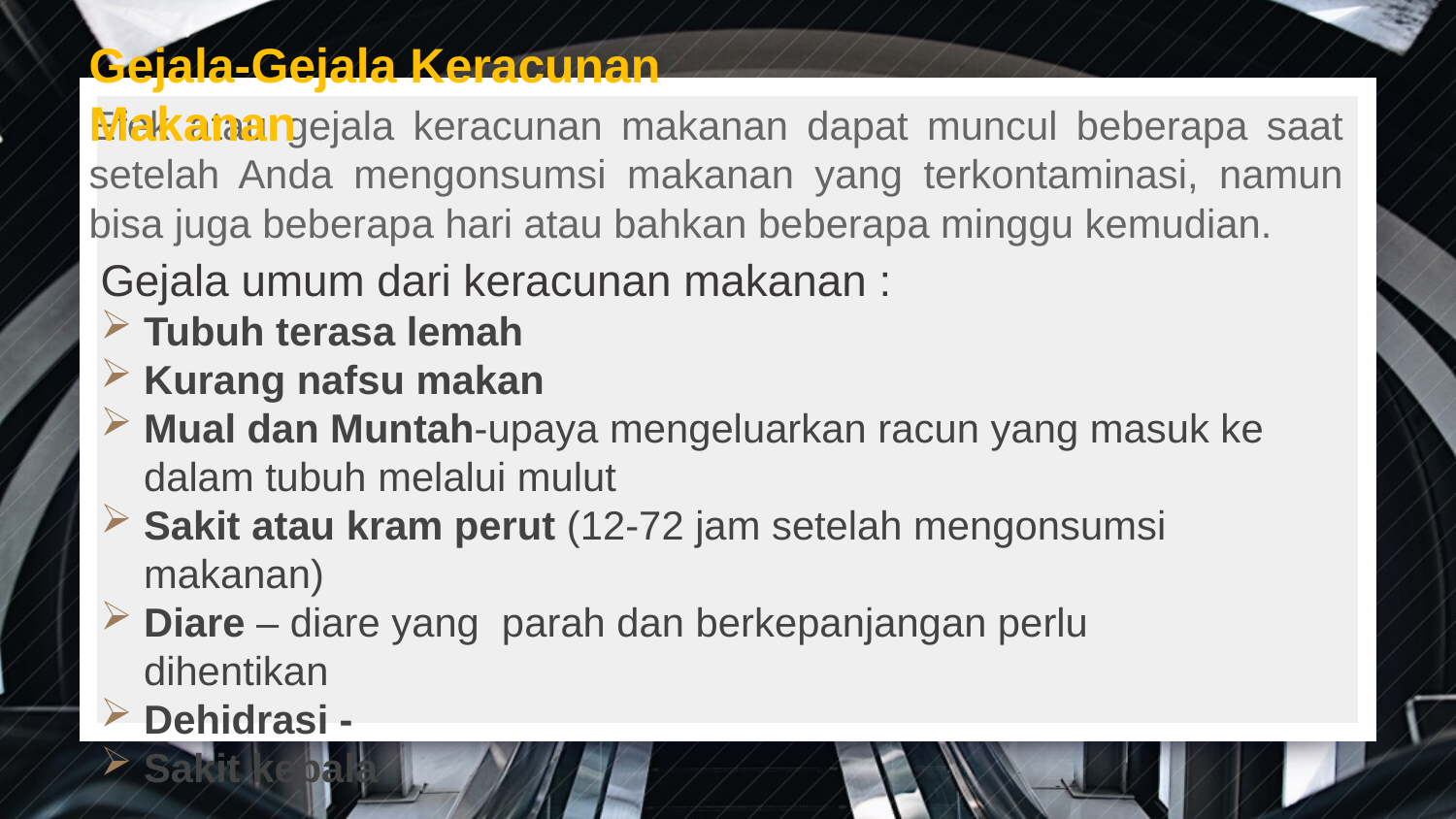

Gejala-Gejala Keracunan Makanan
Efek atau gejala keracunan makanan dapat muncul beberapa saat setelah Anda mengonsumsi makanan yang terkontaminasi, namun bisa juga beberapa hari atau bahkan beberapa minggu kemudian.
Gejala umum dari keracunan makanan :
Tubuh terasa lemah
Kurang nafsu makan
Mual dan Muntah-upaya mengeluarkan racun yang masuk ke dalam tubuh melalui mulut
Sakit atau kram perut (12-72 jam setelah mengonsumsi makanan)
Diare – diare yang  parah dan berkepanjangan perlu dihentikan
Dehidrasi -
Sakit kepala